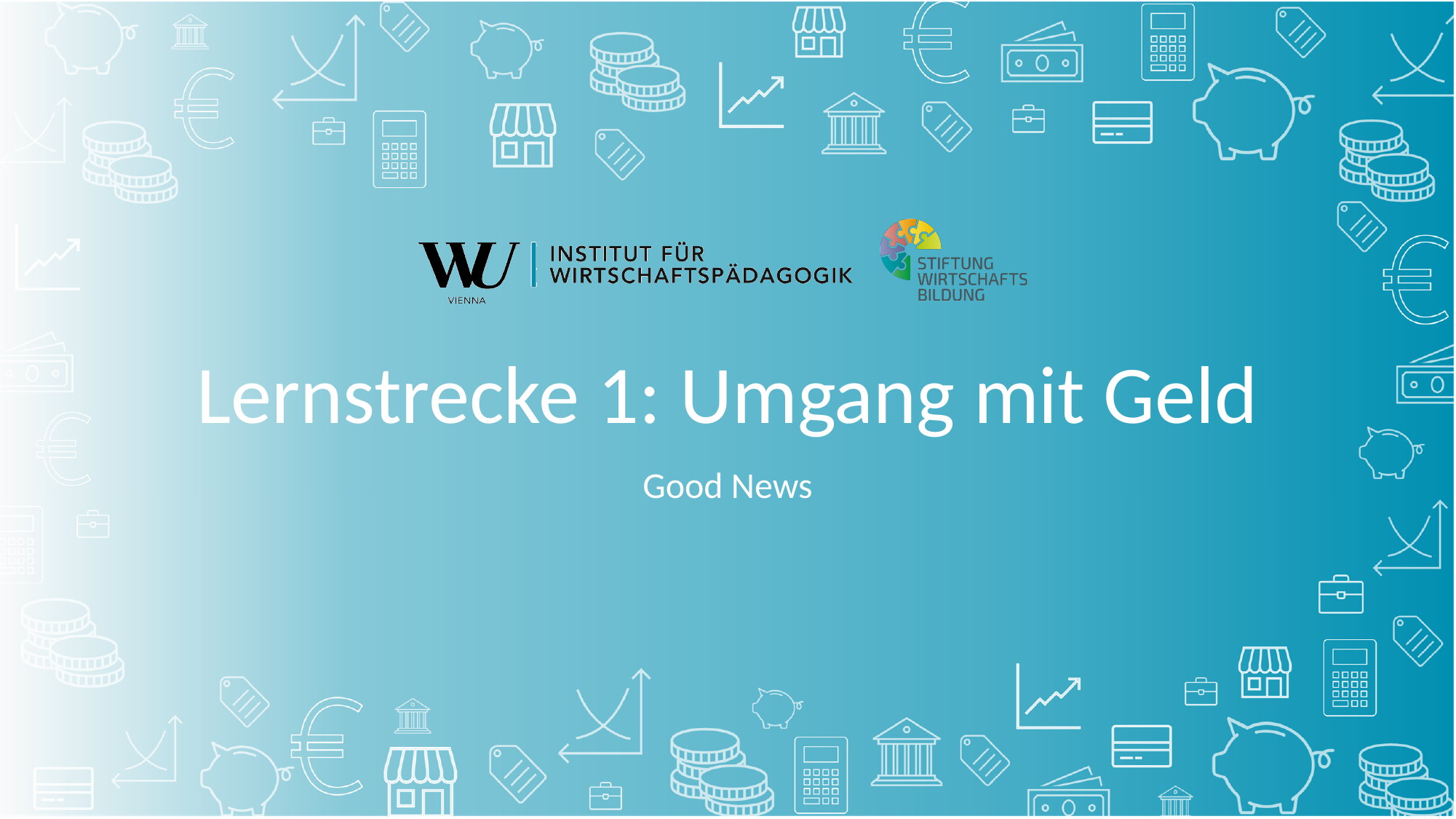

# Lernstrecke 1: Umgang mit Geld
Good News